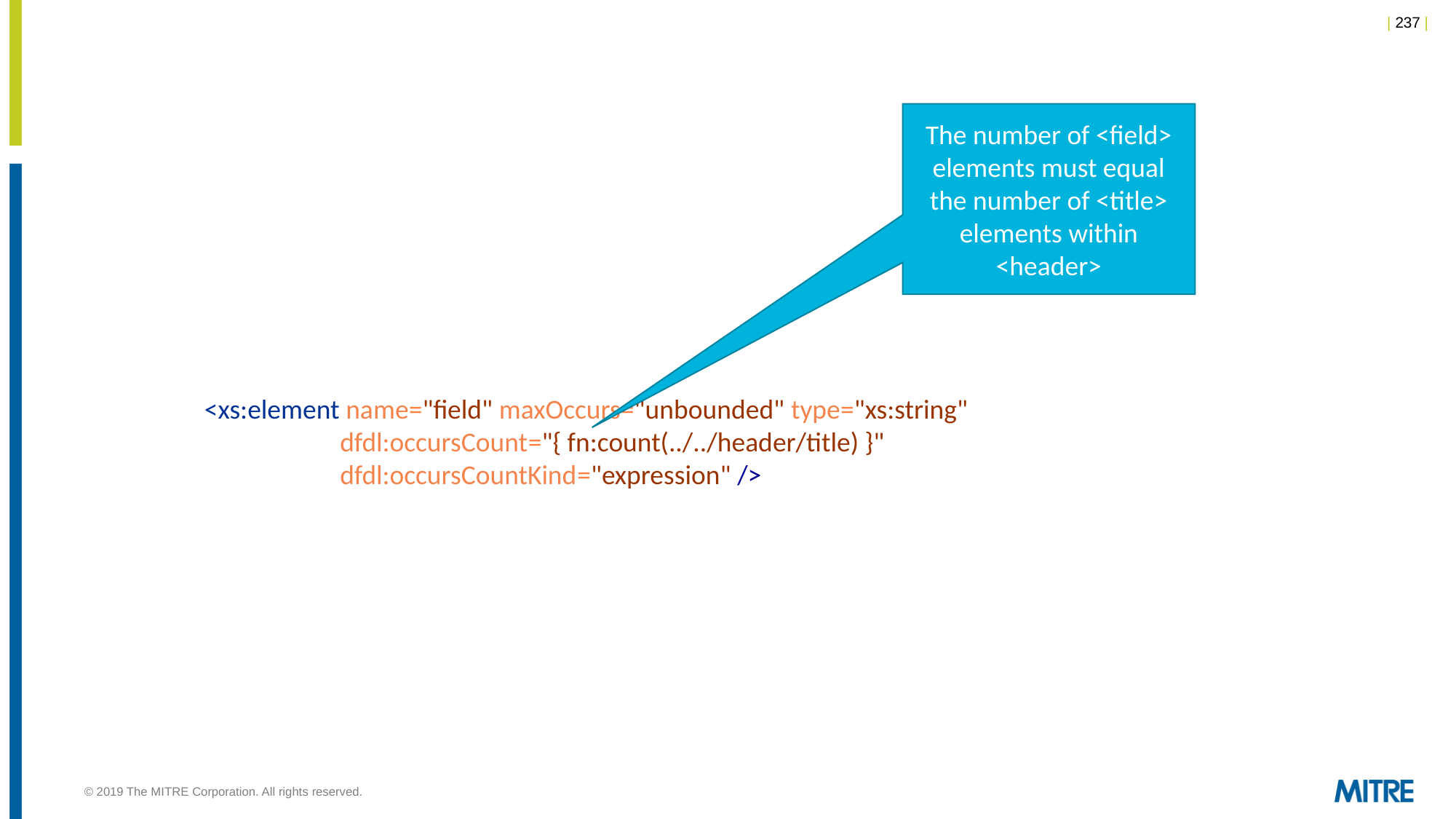

The number of <field> elements must equal the number of <title> elements within <header>
<xs:element name="field" maxOccurs="unbounded" type="xs:string"
                      dfdl:occursCount="{ fn:count(../../header/title) }"
                      dfdl:occursCountKind="expression" />
© 2019 The MITRE Corporation. All rights reserved.